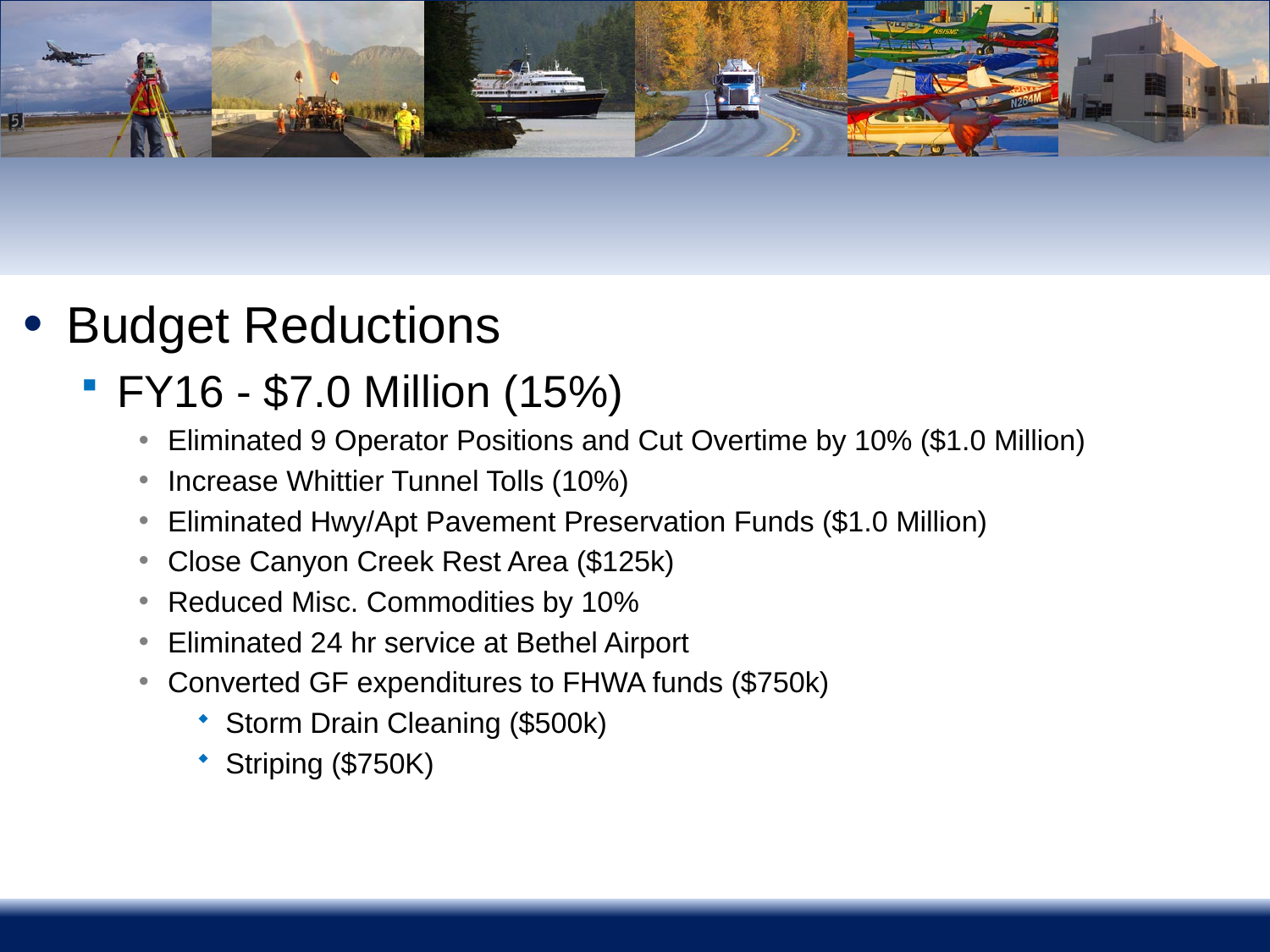

#
Budget Reductions
FY16 - $7.0 Million (15%)
Eliminated 9 Operator Positions and Cut Overtime by 10% ($1.0 Million)
Increase Whittier Tunnel Tolls (10%)
Eliminated Hwy/Apt Pavement Preservation Funds ($1.0 Million)
Close Canyon Creek Rest Area ($125k)
Reduced Misc. Commodities by 10%
Eliminated 24 hr service at Bethel Airport
Converted GF expenditures to FHWA funds ($750k)
Storm Drain Cleaning ($500k)
Striping ($750K)